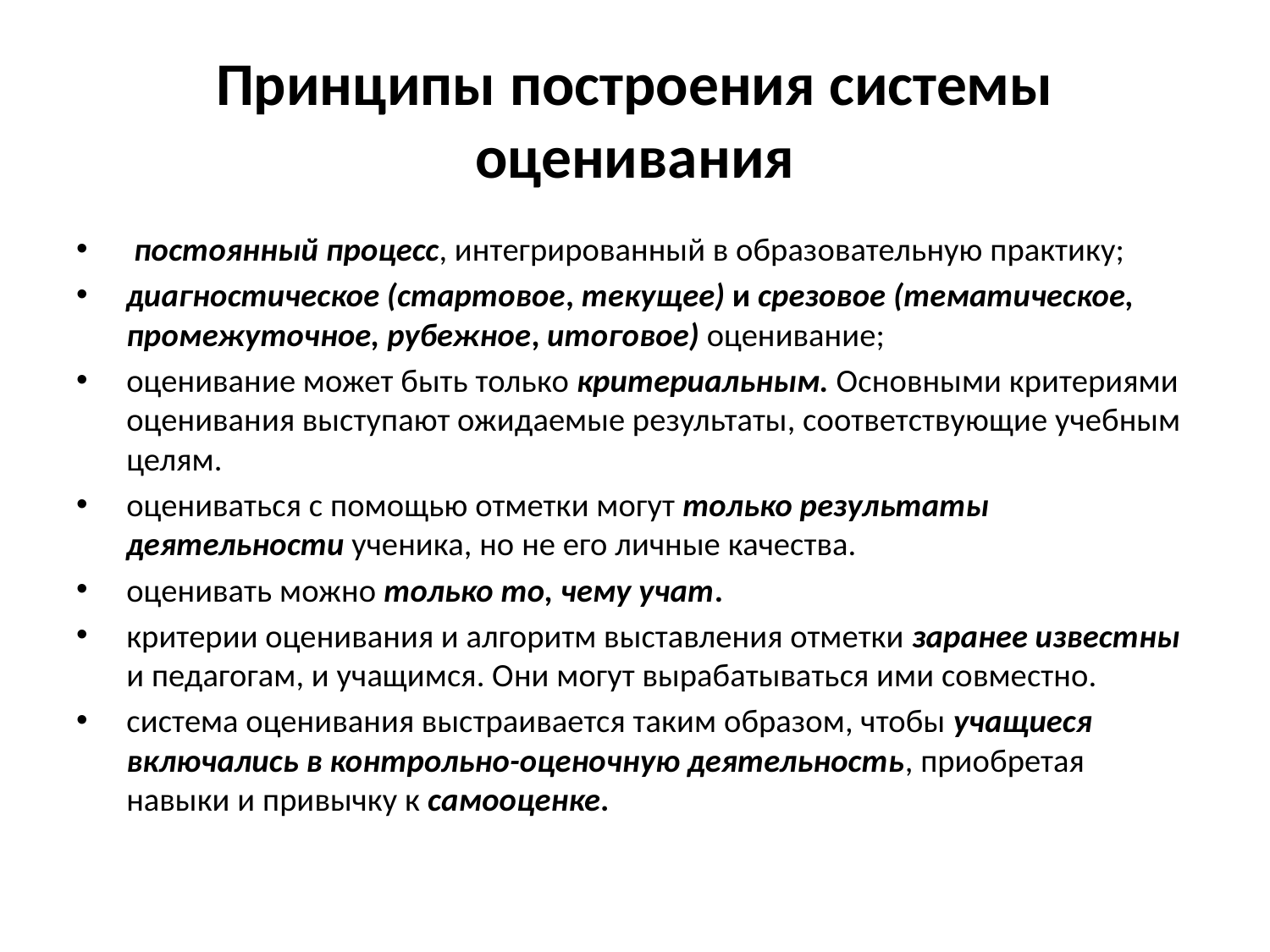

# Принципы построения системы оценивания
 постоянный процесс, интегрированный в образовательную практику;
диагностическое (стартовое, текущее) и срезовое (тематическое, промежуточное, рубежное, итоговое) оценивание;
оценивание может быть только критериальным. Основными критериями оценивания выступают ожидаемые результаты, соответствующие учебным целям.
оцениваться с помощью отметки могут только результаты деятельности ученика, но не его личные качества.
оценивать можно только то, чему учат.
критерии оценивания и алгоритм выставления отметки заранее известны и педагогам, и учащимся. Они могут вырабатываться ими совместно.
система оценивания выстраивается таким образом, чтобы учащиеся включались в контрольно-оценочную деятельность, приобретая навыки и привычку к самооценке.